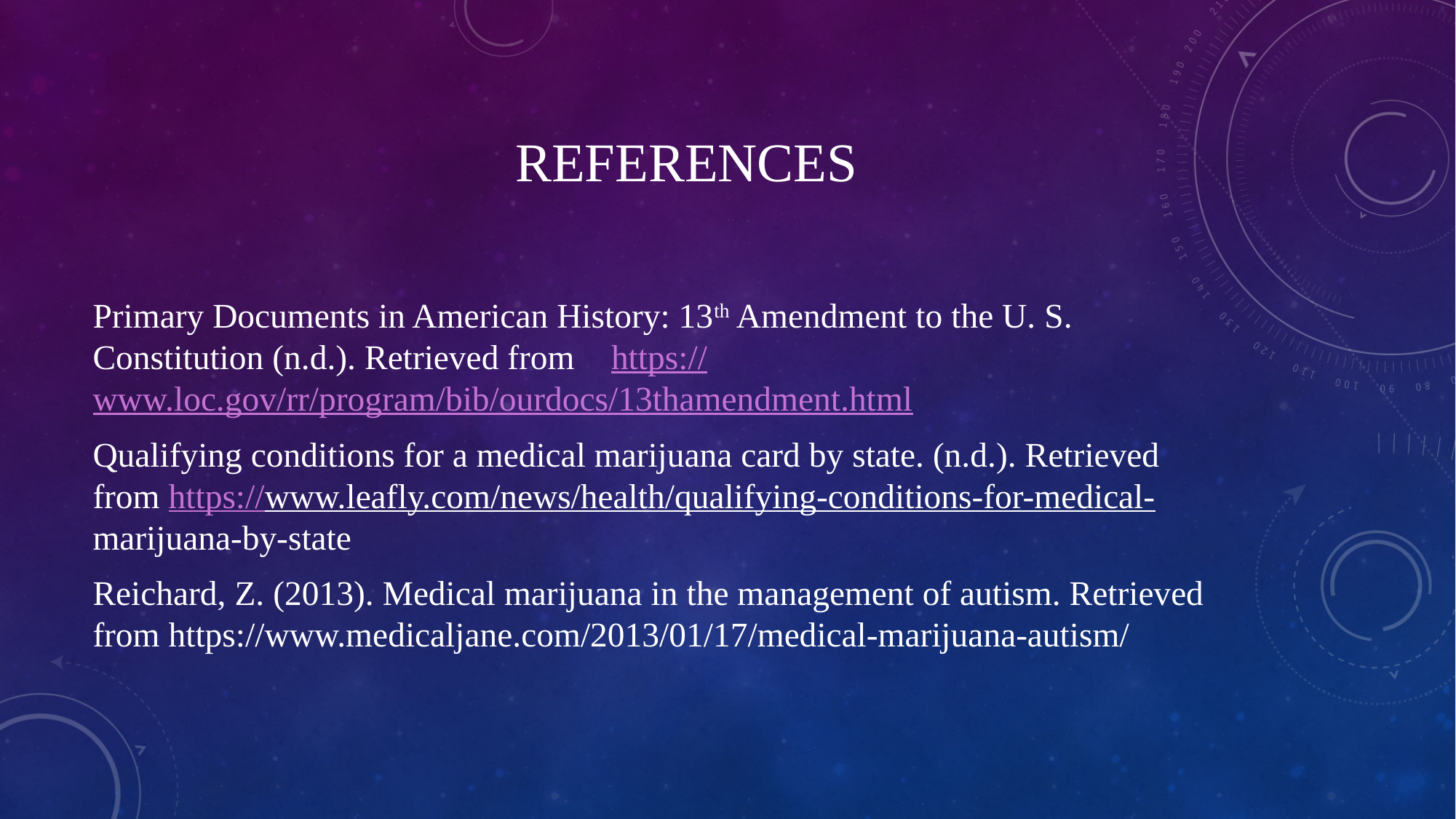

# References
Primary Documents in American History: 13th Amendment to the U. S. 	Constitution (n.d.). Retrieved from 	https://www.loc.gov/rr/program/bib/ourdocs/13thamendment.html
Qualifying conditions for a medical marijuana card by state. (n.d.). Retrieved 	from https://www.leafly.com/news/health/qualifying-conditions-for-medical-	marijuana-by-state
Reichard, Z. (2013). Medical marijuana in the management of autism. Retrieved 	from https://www.medicaljane.com/2013/01/17/medical-marijuana-autism/